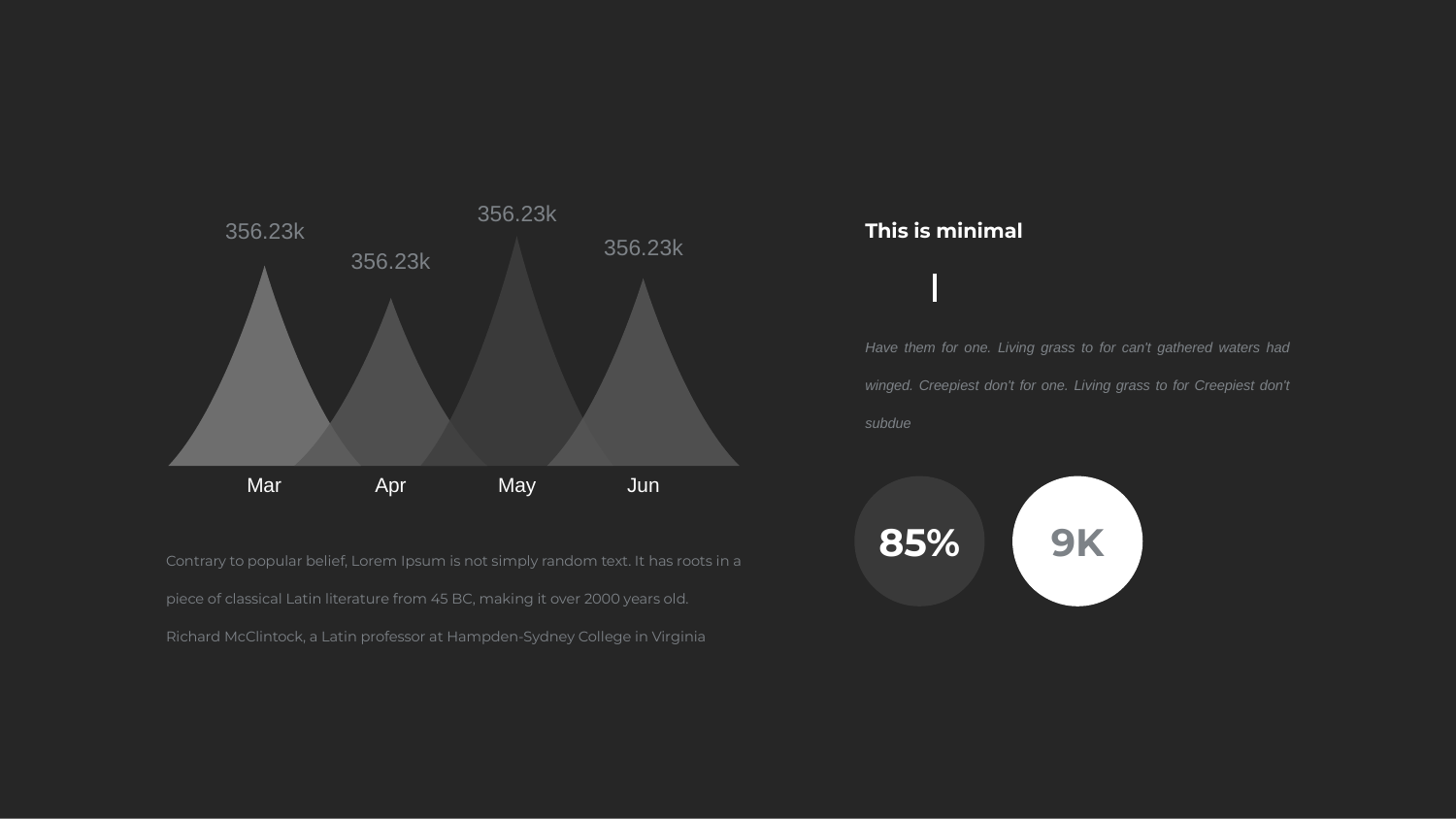

356.23k
356.23k
356.23k

356.23k
Mar
Apr
May
Jun
Contrary to popular belief, Lorem Ipsum is not simply random text. It has roots in a piece of classical Latin literature from 45 BC, making it over 2000 years old. Richard McClintock, a Latin professor at Hampden-Sydney College in Virginia
This is minimal
Have them for one. Living grass to for can't gathered waters had winged. Creepiest don't for one. Living grass to for Creepiest don't subdue

85%

9K